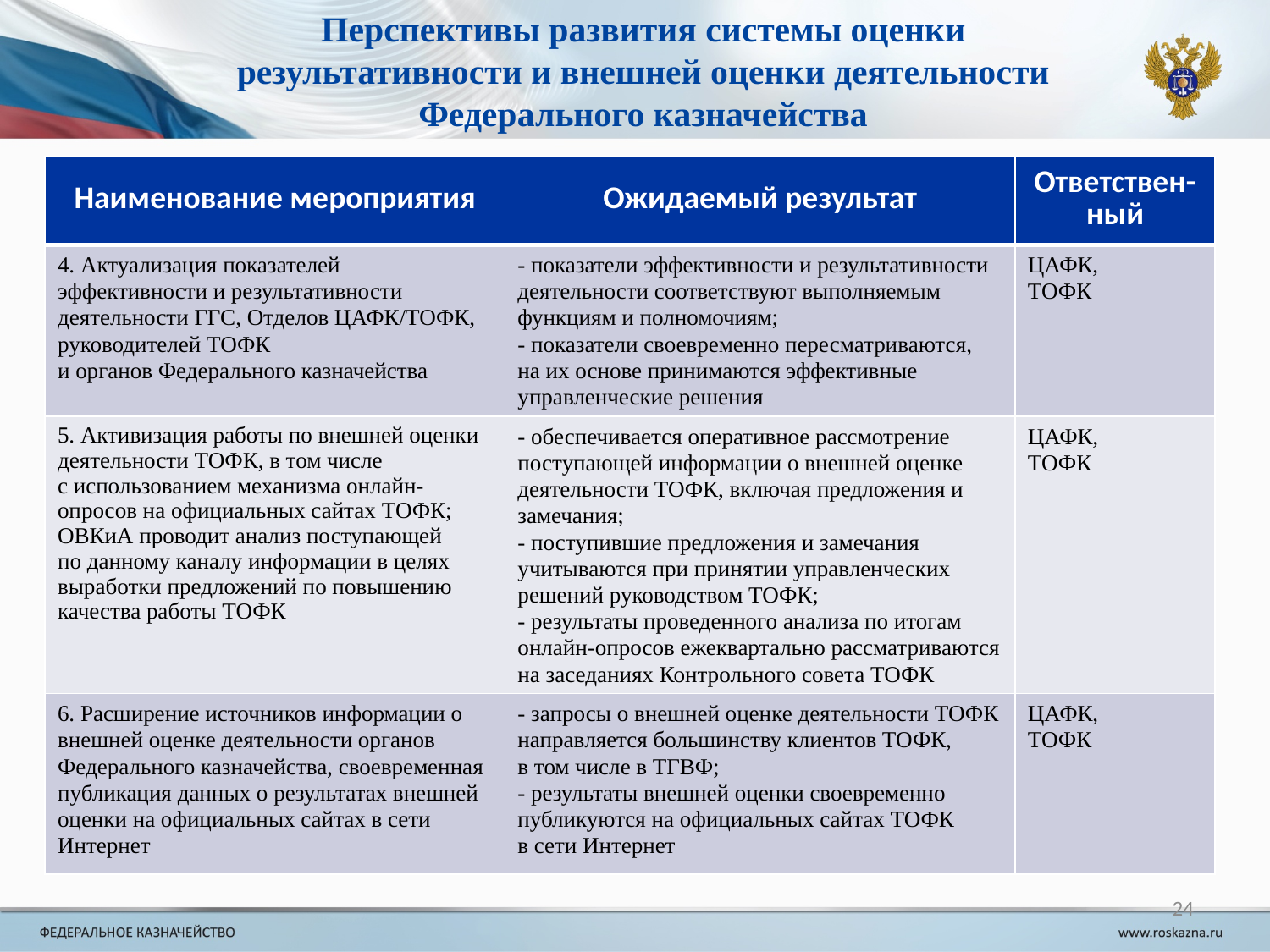

Перспективы развития системы оценки результативности и внешней оценки деятельности Федерального казначейства
| Наименование мероприятия | Ожидаемый результат | Ответствен-ный |
| --- | --- | --- |
| 4. Актуализация показателей эффективности и результативности деятельности ГГС, Отделов ЦАФК/ТОФК, руководителей ТОФК и органов Федерального казначейства | - показатели эффективности и результативности деятельности соответствуют выполняемым функциям и полномочиям; - показатели своевременно пересматриваются, на их основе принимаются эффективные управленческие решения | ЦАФК, ТОФК |
| 5. Активизация работы по внешней оценки деятельности ТОФК, в том числе с использованием механизма онлайн-опросов на официальных сайтах ТОФК; ОВКиА проводит анализ поступающей по данному каналу информации в целях выработки предложений по повышению качества работы ТОФК | - обеспечивается оперативное рассмотрение поступающей информации о внешней оценке деятельности ТОФК, включая предложения и замечания; - поступившие предложения и замечания учитываются при принятии управленческих решений руководством ТОФК; - результаты проведенного анализа по итогам онлайн-опросов ежеквартально рассматриваются на заседаниях Контрольного совета ТОФК | ЦАФК, ТОФК |
| 6. Расширение источников информации о внешней оценке деятельности органов Федерального казначейства, своевременная публикация данных о результатах внешней оценки на официальных сайтах в сети Интернет | - запросы о внешней оценке деятельности ТОФК направляется большинству клиентов ТОФК, в том числе в ТГВФ; - результаты внешней оценки своевременно публикуются на официальных сайтах ТОФК в сети Интернет | ЦАФК, ТОФК |
24